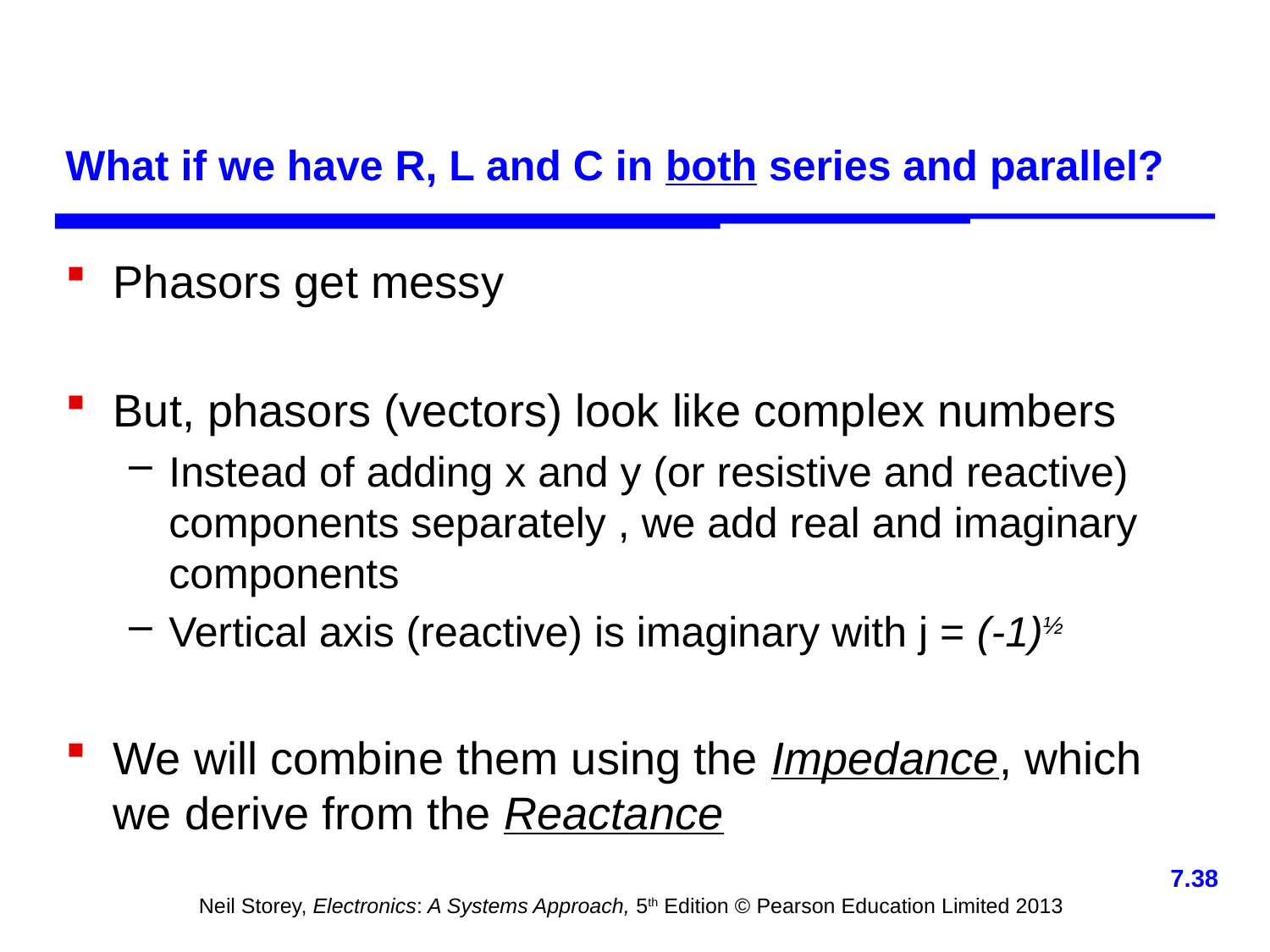

# What if we have R, L and C in both series and parallel?
Phasors get messy

But, phasors (vectors) look like complex numbers
Instead of adding x and y (or resistive and reactive) components separately , we add real and imaginary components
Vertical axis (reactive) is imaginary with j = (-1)½

We will combine them using the Impedance, which we derive from the Reactance